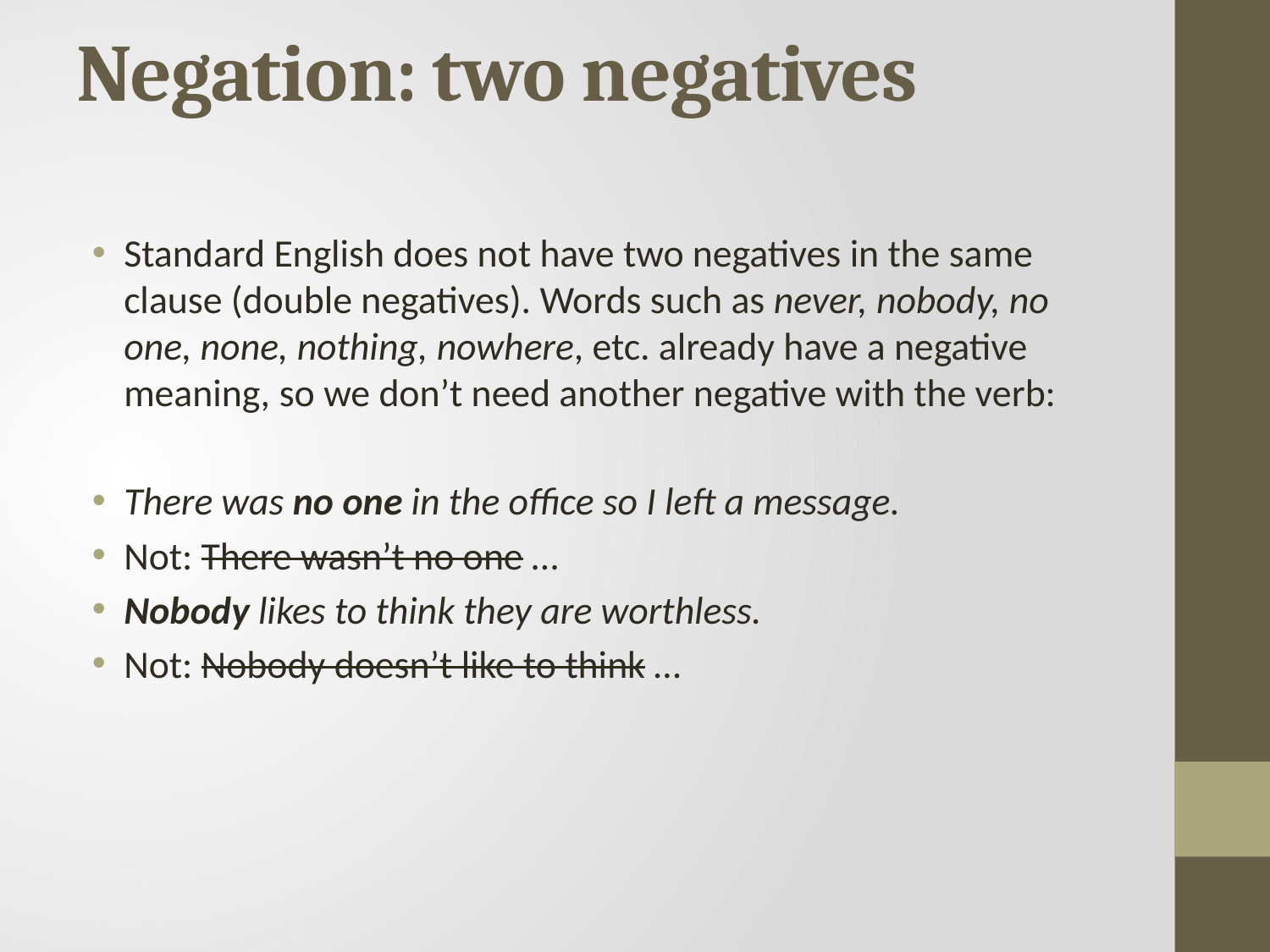

# Negation: two negatives
Standard English does not have two negatives in the same clause (double negatives). Words such as never, nobody, no one, none, nothing, nowhere, etc. already have a negative meaning, so we don’t need another negative with the verb:

There was no one in the office so I left a message.
Not: There wasn’t no one …
Nobody likes to think they are worthless.
Not: Nobody doesn’t like to think …